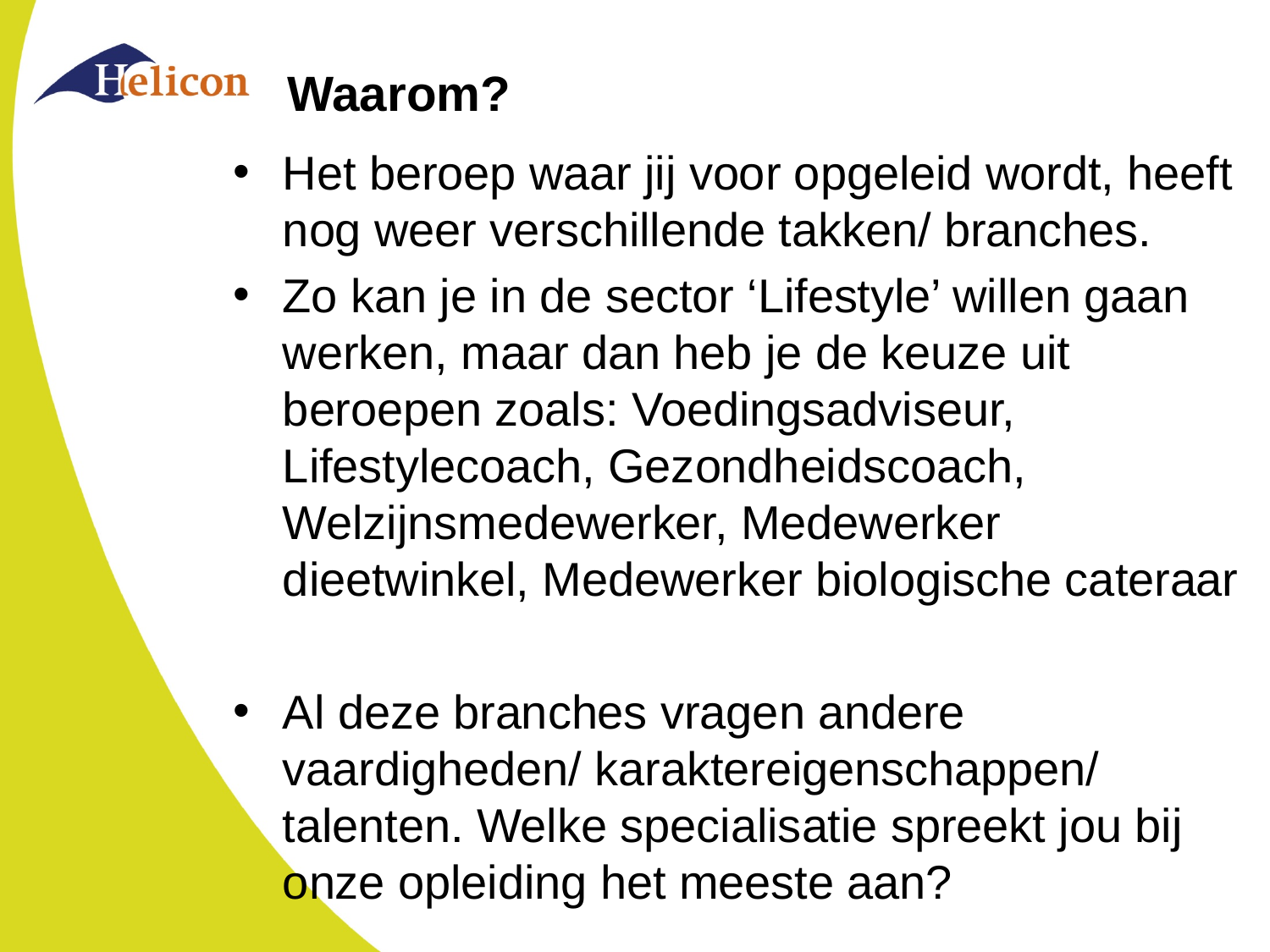

# Waarom?
Het beroep waar jij voor opgeleid wordt, heeft nog weer verschillende takken/ branches.
Zo kan je in de sector ‘Lifestyle’ willen gaan werken, maar dan heb je de keuze uit beroepen zoals: Voedingsadviseur, Lifestylecoach, Gezondheidscoach, Welzijnsmedewerker, Medewerker dieetwinkel, Medewerker biologische cateraar

Al deze branches vragen andere vaardigheden/ karaktereigenschappen/ talenten. Welke specialisatie spreekt jou bij onze opleiding het meeste aan?